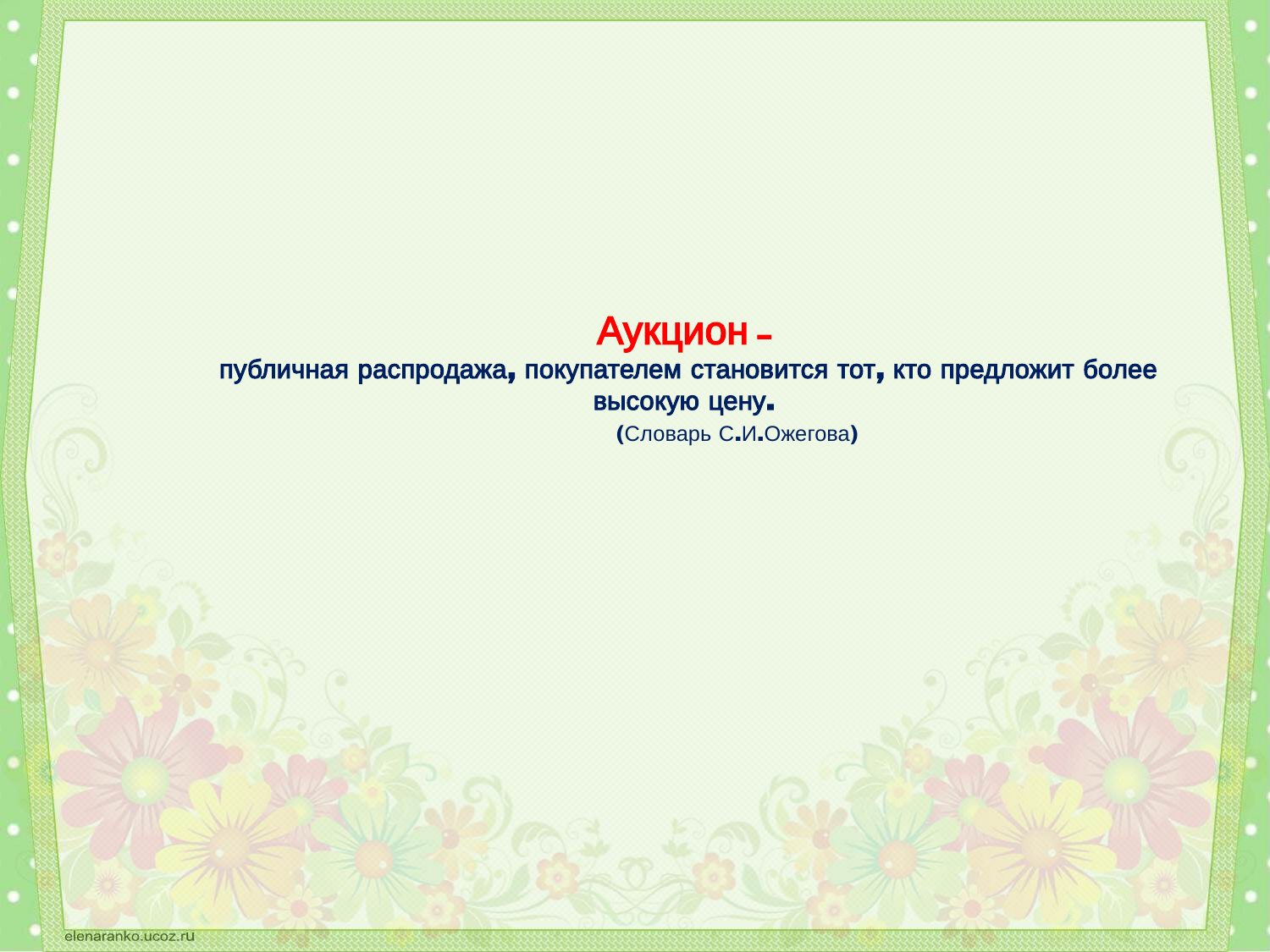

# Аукцион – публичная распродажа, покупателем становится тот, кто предложит более высокую цену. (Словарь С.И.Ожегова)